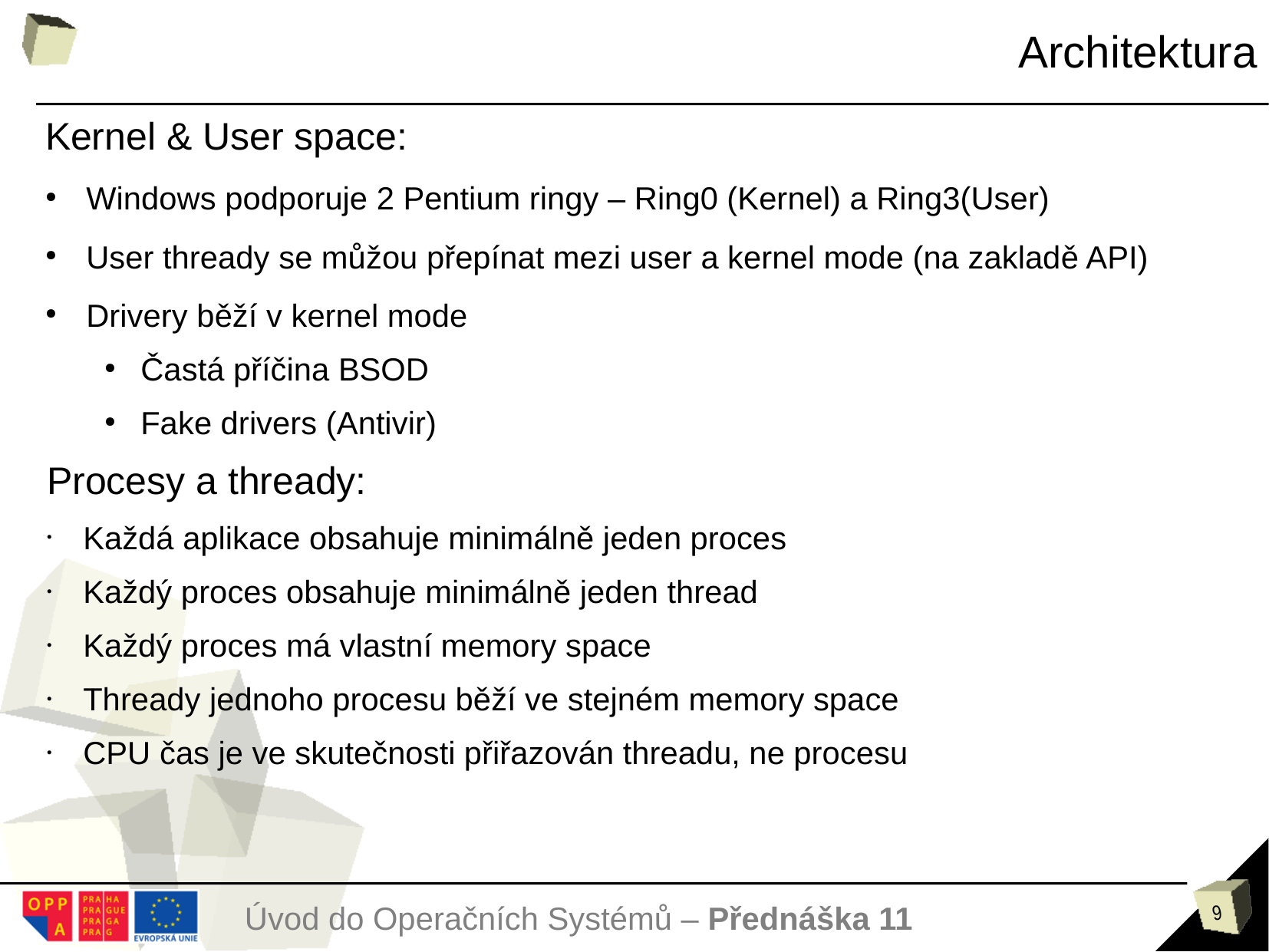

# Orientace
Architektura
Kernel & User space:
Windows podporuje 2 Pentium ringy – Ring0 (Kernel) a Ring3(User)
User thready se můžou přepínat mezi user a kernel mode (na zakladě API)
Drivery běží v kernel mode
Častá příčina BSOD
Fake drivers (Antivir)
Procesy a thready:
Každá aplikace obsahuje minimálně jeden proces
Každý proces obsahuje minimálně jeden thread
Každý proces má vlastní memory space
Thready jednoho procesu běží ve stejném memory space
CPU čas je ve skutečnosti přiřazován threadu, ne procesu